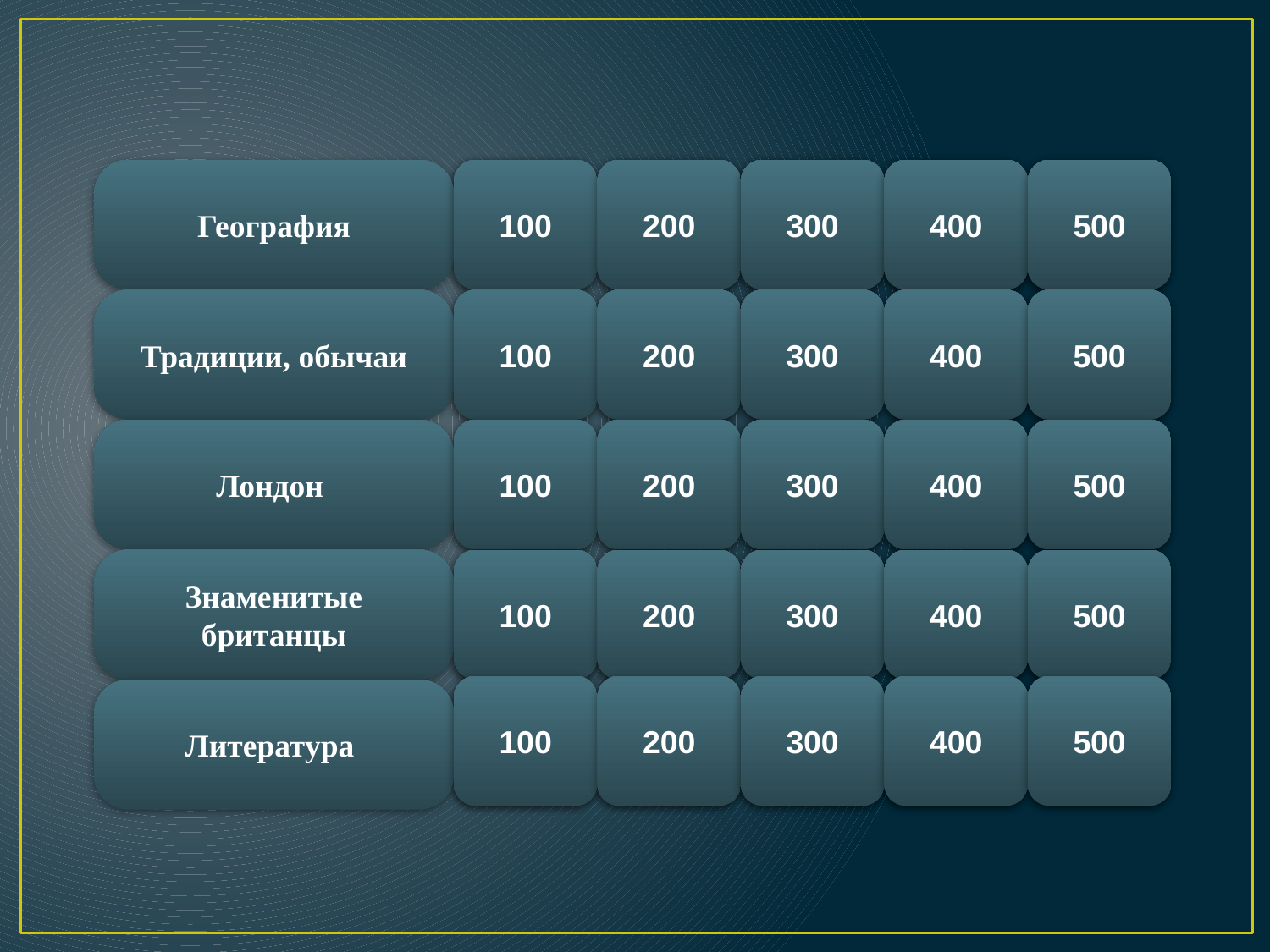

География

100
200
300
400
500
Традиции, обычаи
100
200
300
400
500
Лондон
100
200
300
400
500
Знаменитые британцы
100
200
300
400
500
100
200
300
400
500
Литература